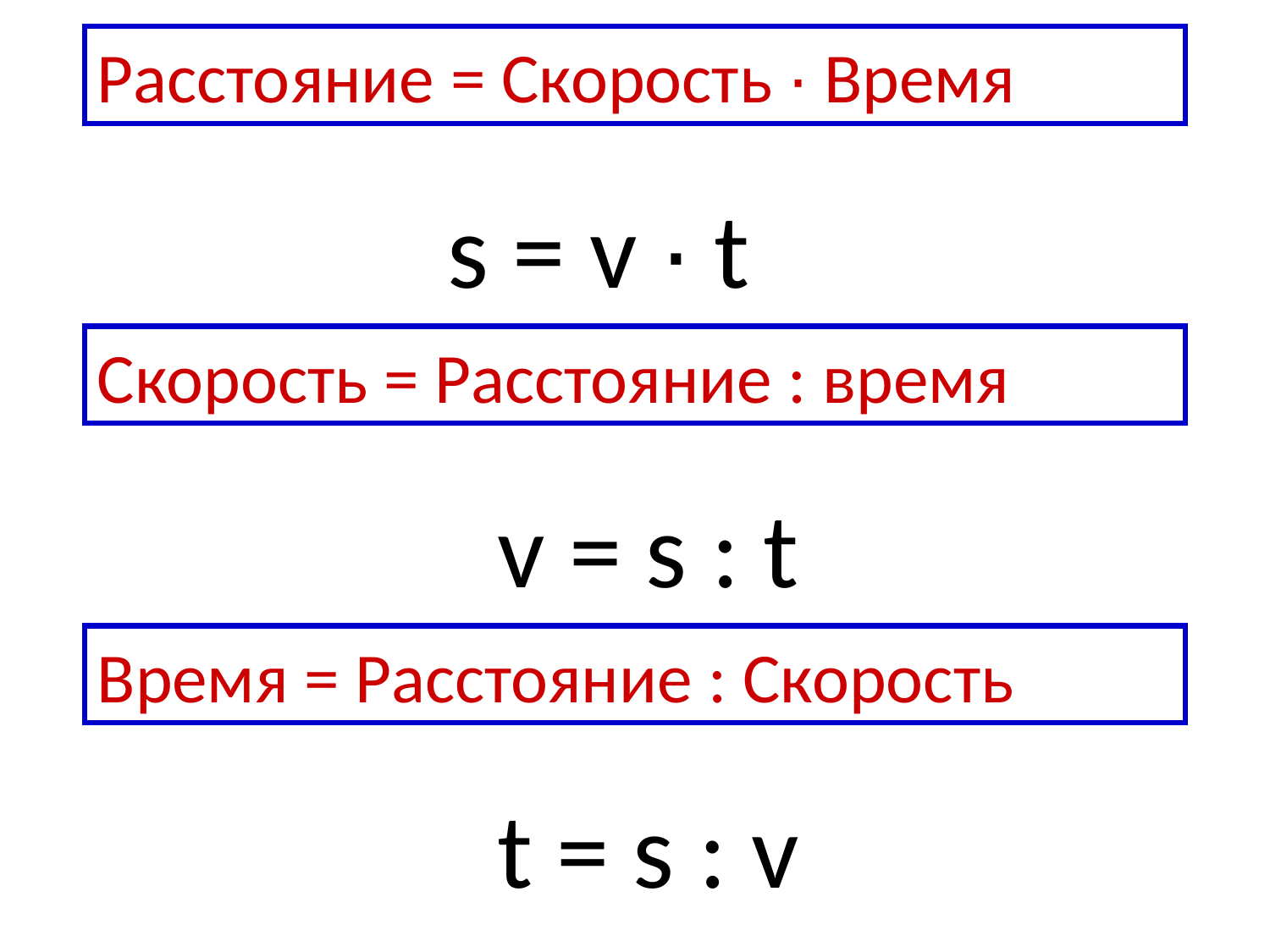

Расстояние = Скорость ∙ Время
s = v ∙ t
Скорость = Расстояние : время
v = s : t
Время = Расстояние : Скорость
t = s : v